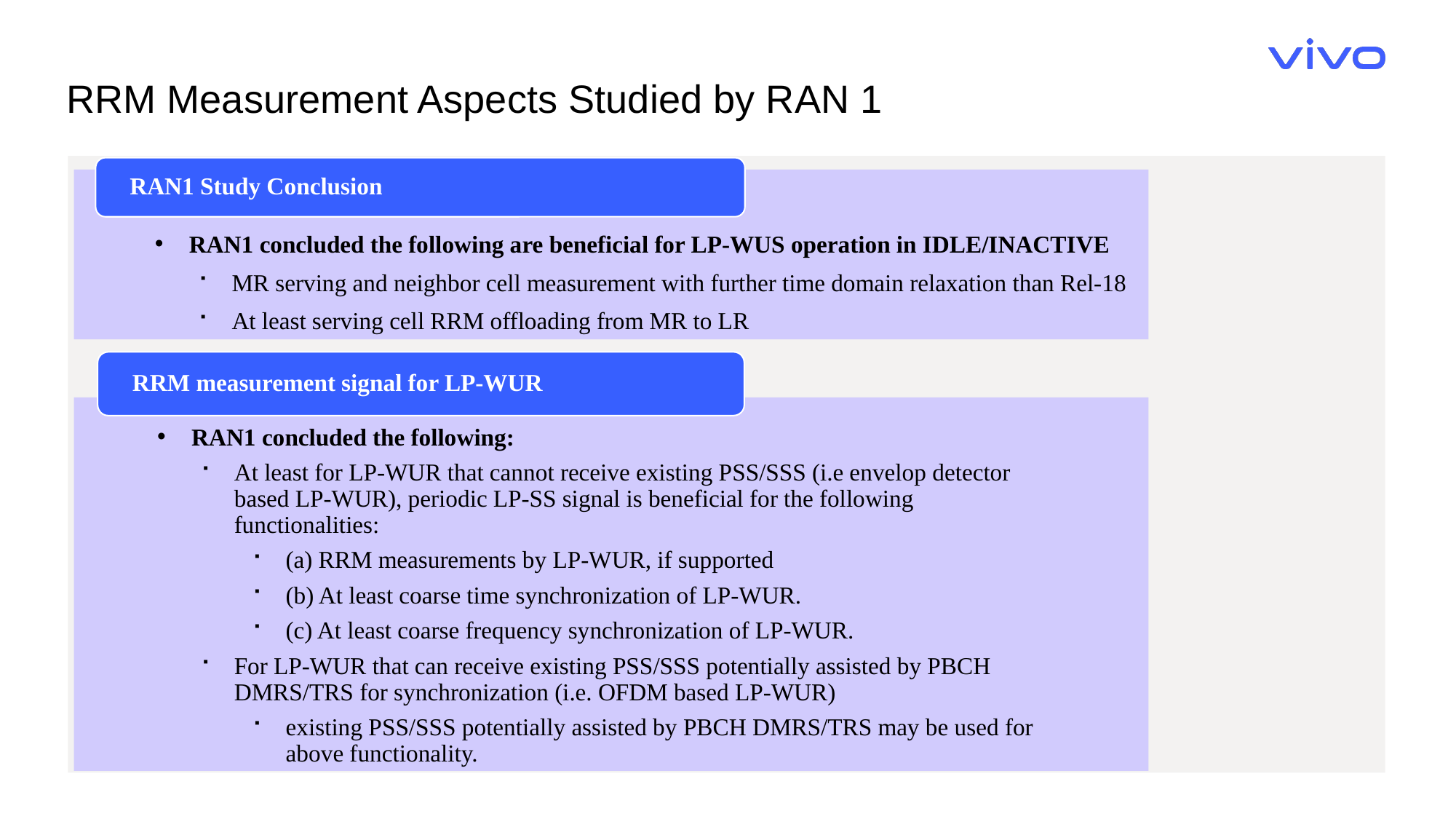

RRM Measurement Aspects Studied by RAN 1
RAN1 Study Conclusion
RAN1 concluded the following are beneficial for LP-WUS operation in IDLE/INACTIVE
MR serving and neighbor cell measurement with further time domain relaxation than Rel-18
At least serving cell RRM offloading from MR to LR
RAN1 concluded the following:
At least for LP-WUR that cannot receive existing PSS/SSS (i.e envelop detector based LP-WUR), periodic LP-SS signal is beneficial for the following functionalities:
(a) RRM measurements by LP-WUR, if supported
(b) At least coarse time synchronization of LP-WUR.
(c) At least coarse frequency synchronization of LP-WUR.
For LP-WUR that can receive existing PSS/SSS potentially assisted by PBCH DMRS/TRS for synchronization (i.e. OFDM based LP-WUR)
existing PSS/SSS potentially assisted by PBCH DMRS/TRS may be used for above functionality.
RRM measurement signal for LP-WUR